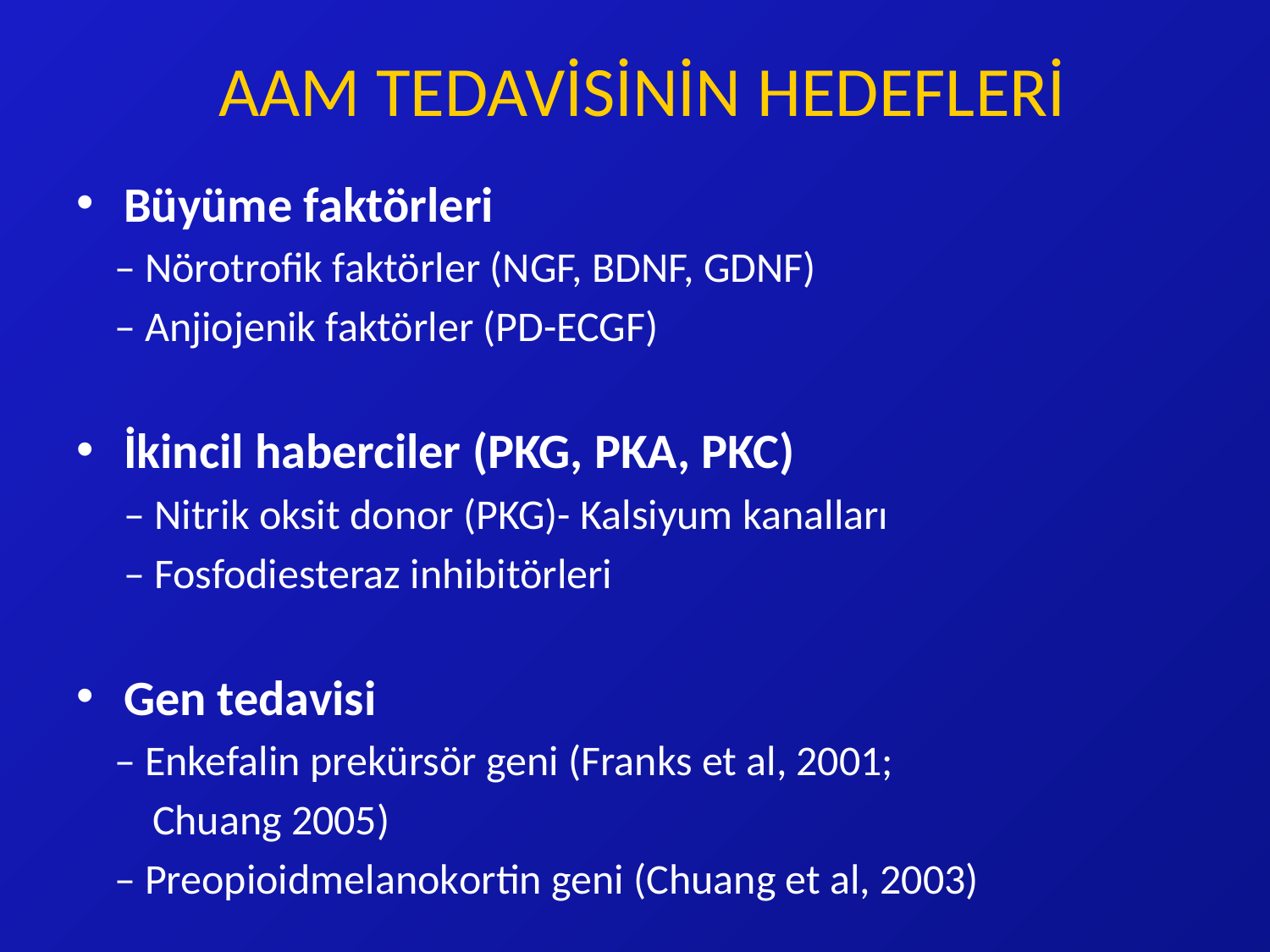

# AAM TEDAVİSİNİN HEDEFLERİ
Büyüme faktörleri
    – Nörotrofik faktörler (NGF, BDNF, GDNF)
    – Anjiojenik faktörler (PD-ECGF)

İkincil haberciler (PKG, PKA, PKC)
     – Nitrik oksit donor (PKG)- Kalsiyum kanalları
     – Fosfodiesteraz inhibitörleri

Gen tedavisi
    – Enkefalin prekürsör geni (Franks et al, 2001;
        Chuang 2005)
    – Preopioidmelanokortin geni (Chuang et al, 2003)